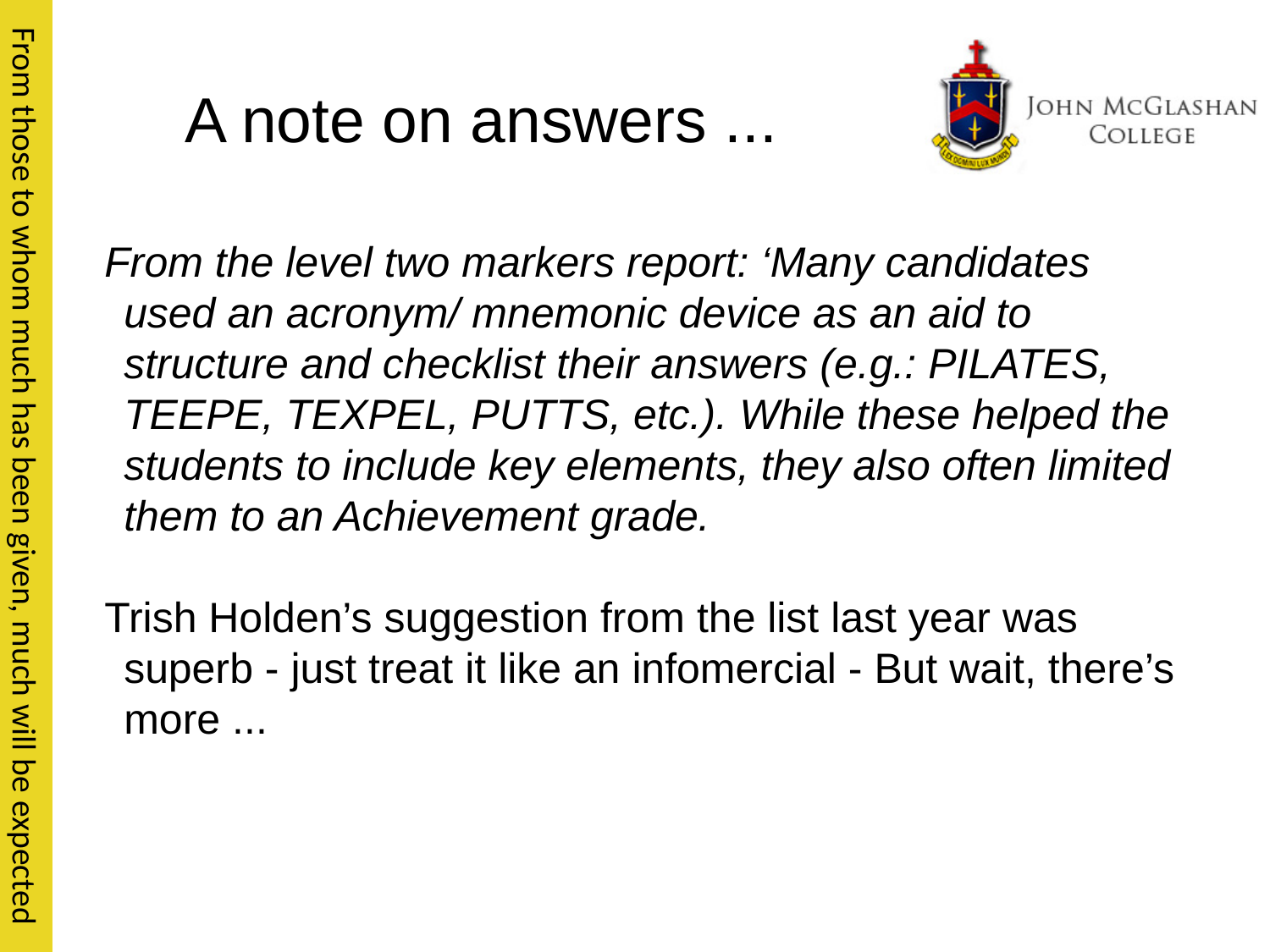

# A note on answers ...
From the level two markers report: ‘Many candidates used an acronym/ mnemonic device as an aid to structure and checklist their answers (e.g.: PILATES, TEEPE, TEXPEL, PUTTS, etc.). While these helped the students to include key elements, they also often limited them to an Achievement grade.

Trish Holden’s suggestion from the list last year was superb - just treat it like an infomercial - But wait, there’s more ...